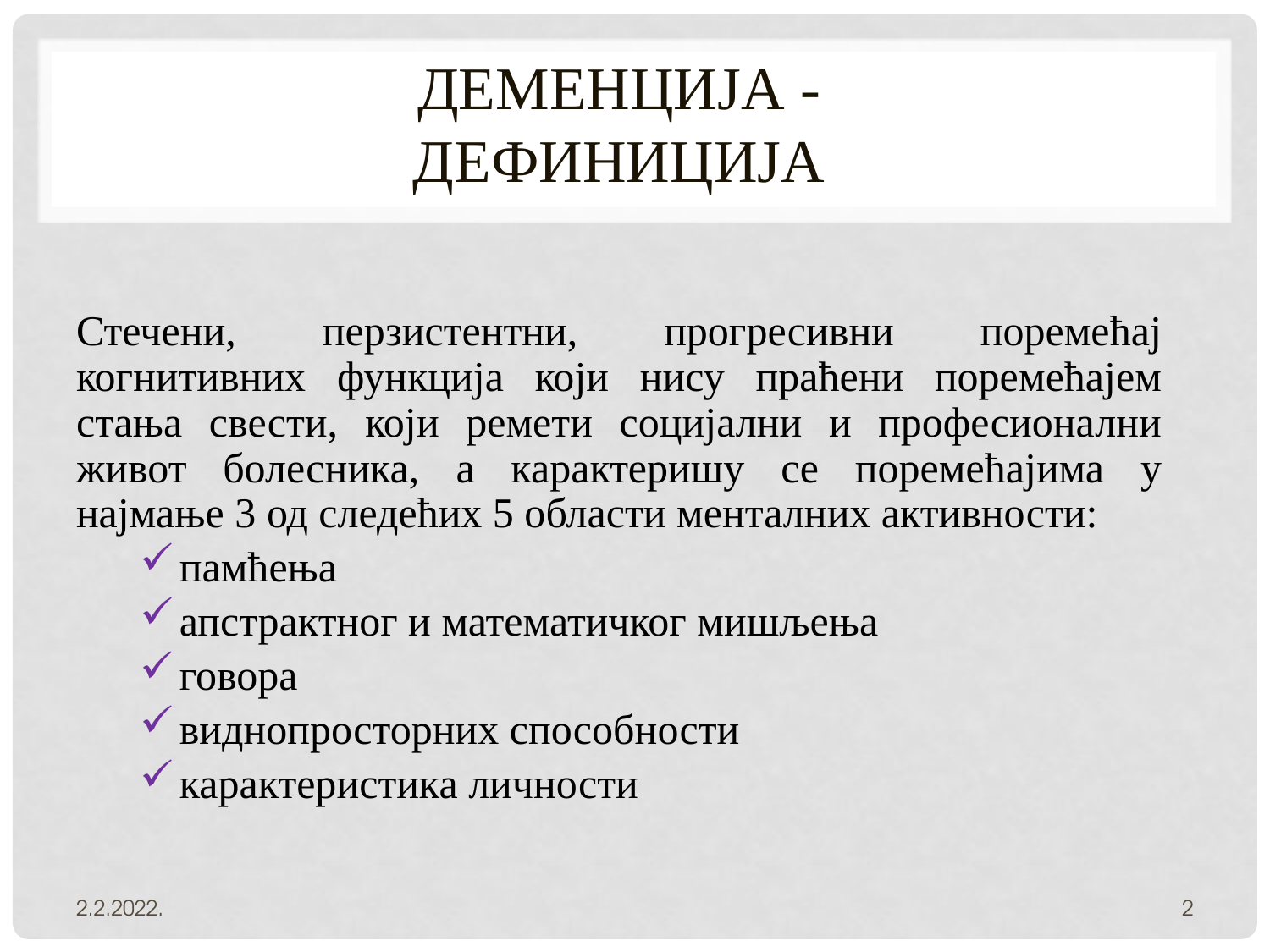

# ДЕМЕНЦИЈа - дефиниција

Стечени, перзистентни, прогресивни поремећај когнитивних функција који нису праћени поремећајем стања свести, који ремети социјални и професионални живот болесника, а карактеришу се поремећајима у најмање 3 од следећих 5 области менталних активности:
памћења
апстрактног и математичког мишљења
говора
виднопросторних способности
карактеристика личности

2.2.2022.
2